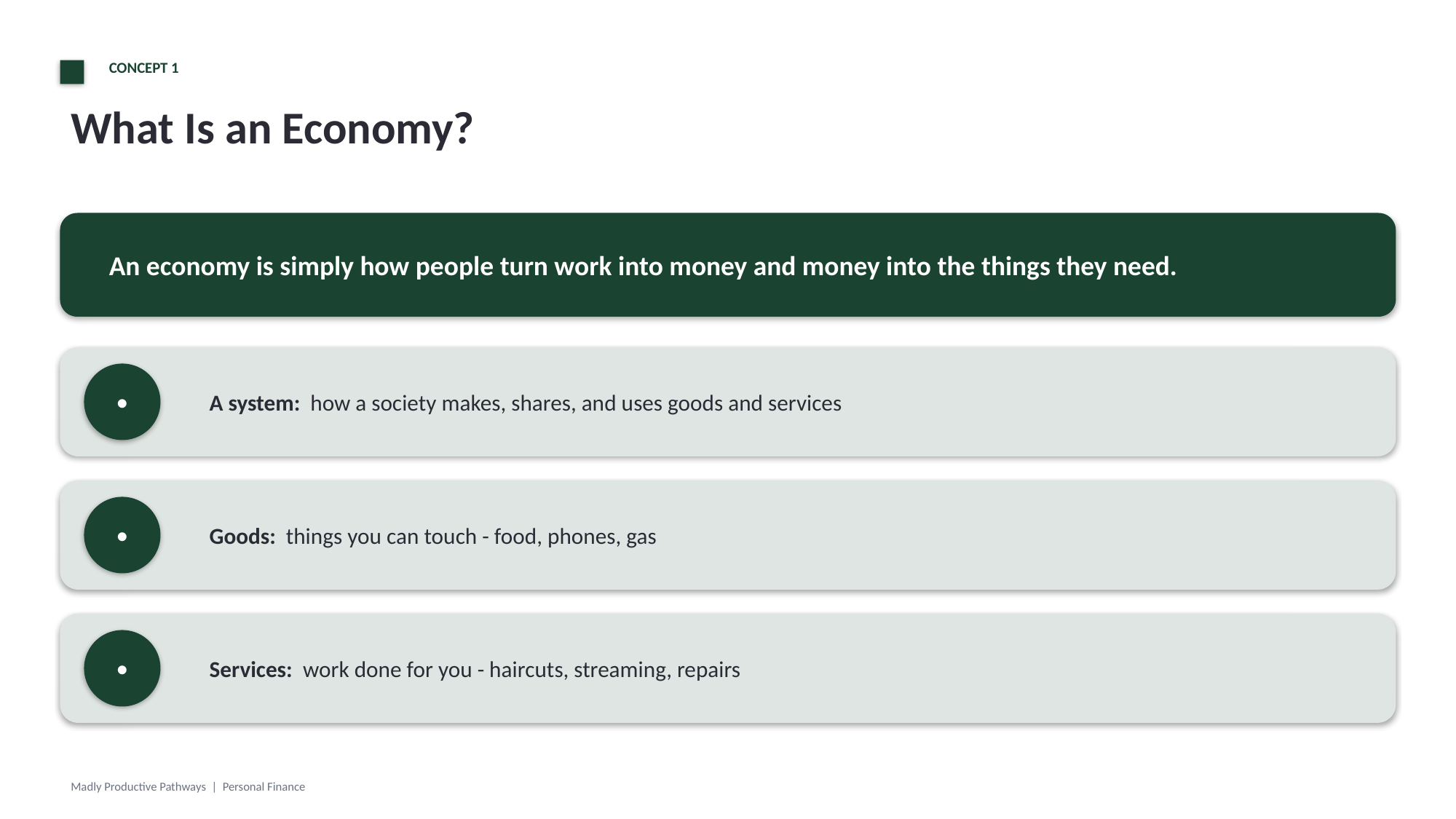

CONCEPT 1

What Is an Economy?

An economy is simply how people turn work into money and money into the things they need.

A system:  how a society makes, shares, and uses goods and services

•

Goods:  things you can touch - food, phones, gas

•

Services:  work done for you - haircuts, streaming, repairs

•
Madly Productive Pathways  |  Personal Finance